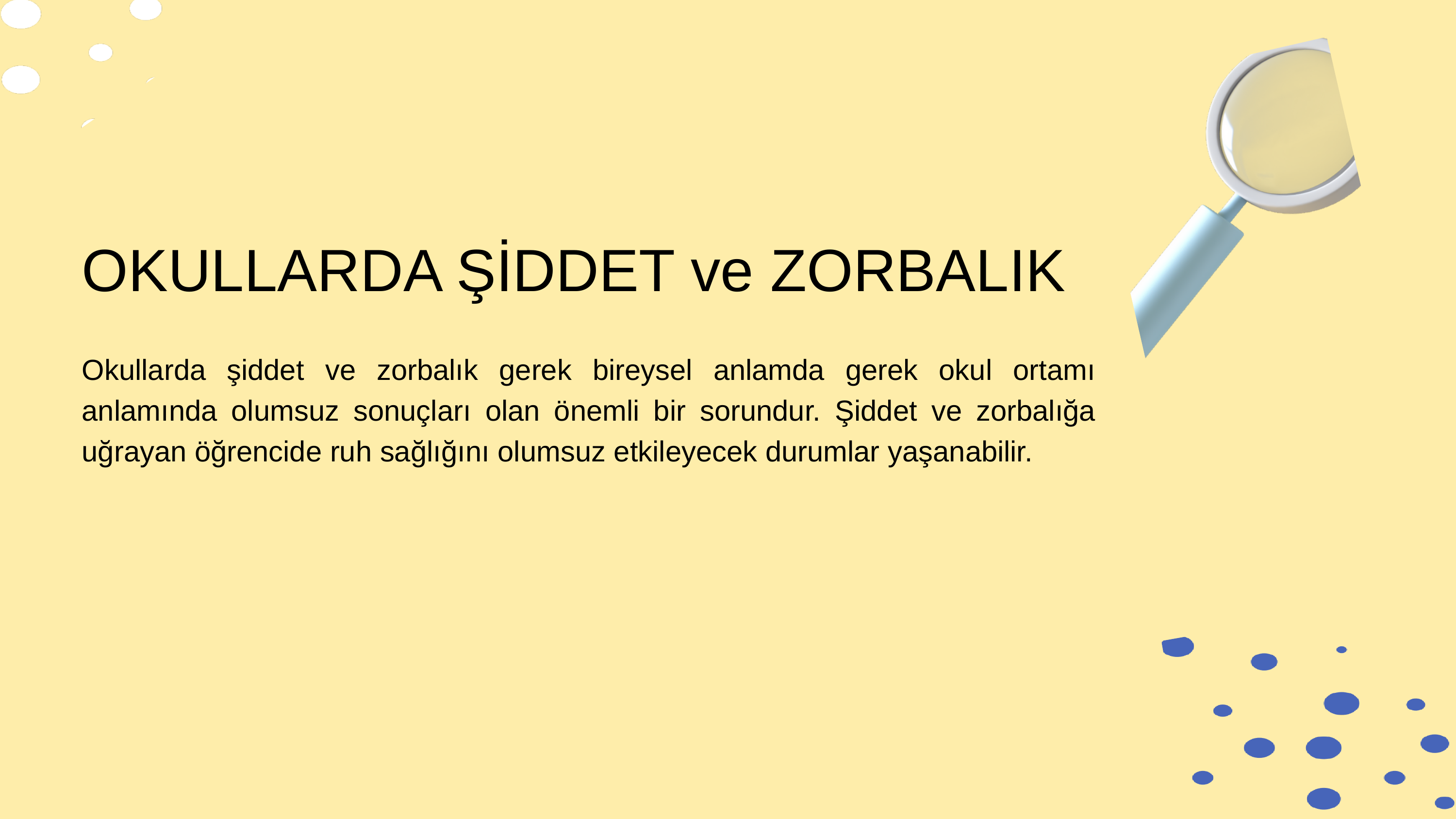

OKULLARDA ŞİDDET ve ZORBALIK
Okullarda şiddet ve zorbalık gerek bireysel anlamda gerek okul ortamı anlamında olumsuz sonuçları olan önemli bir sorundur. Şiddet ve zorbalığa uğrayan öğrencide ruh sağlığını olumsuz etkileyecek durumlar yaşanabilir.